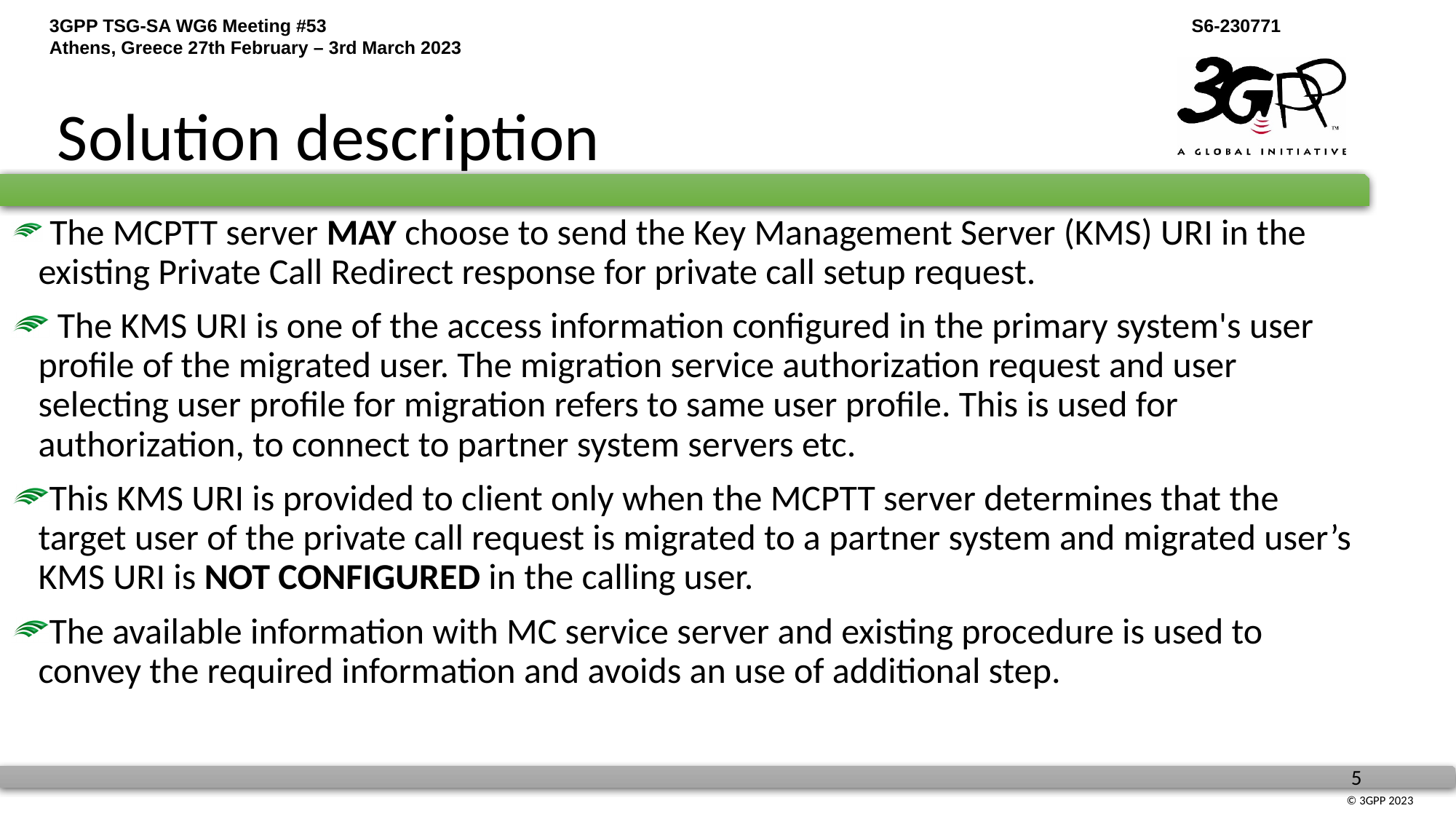

# Solution description
 The MCPTT server MAY choose to send the Key Management Server (KMS) URI in the existing Private Call Redirect response for private call setup request.
 The KMS URI is one of the access information configured in the primary system's user profile of the migrated user. The migration service authorization request and user selecting user profile for migration refers to same user profile. This is used for authorization, to connect to partner system servers etc.
This KMS URI is provided to client only when the MCPTT server determines that the target user of the private call request is migrated to a partner system and migrated user’s KMS URI is NOT CONFIGURED in the calling user.
The available information with MC service server and existing procedure is used to convey the required information and avoids an use of additional step.